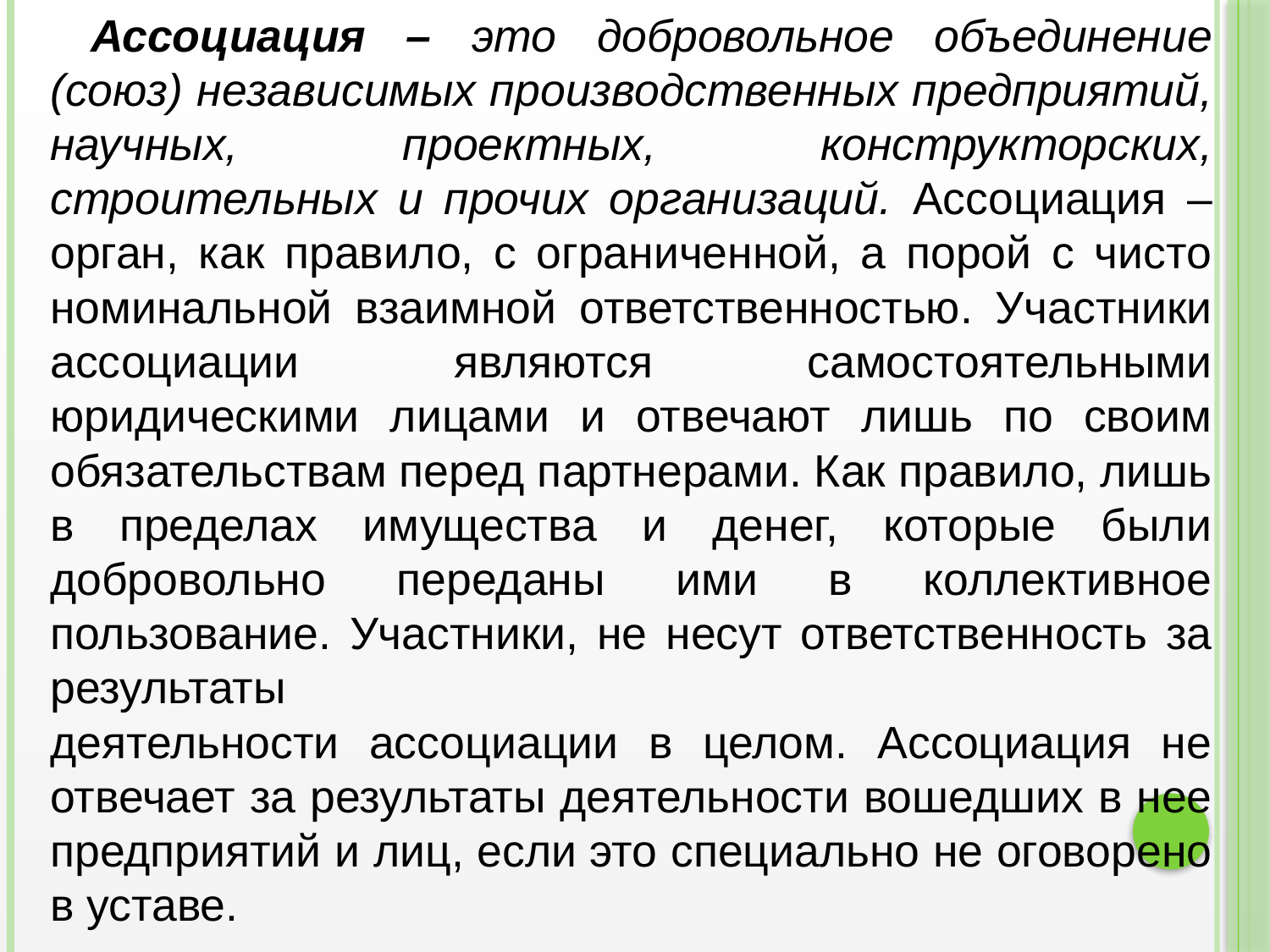

Ассоциация – это добровольное объединение (союз) независимых производственных предприятий, научных, проектных, конструкторских, строительных и прочих организаций. Ассоциация –орган, как правило, с ограниченной, а порой с чисто номинальной взаимной ответственностью. Участники ассоциации являются самостоятельными юридическими лицами и отвечают лишь по своим обязательствам перед партнерами. Как правило, лишь в пределах имущества и денег, которые были добровольно переданы ими в коллективное пользование. Участники, не несут ответственность за результаты
деятельности ассоциации в целом. Ассоциация не отвечает за результаты деятельности вошедших в нее предприятий и лиц, если это специально не оговорено в уставе.